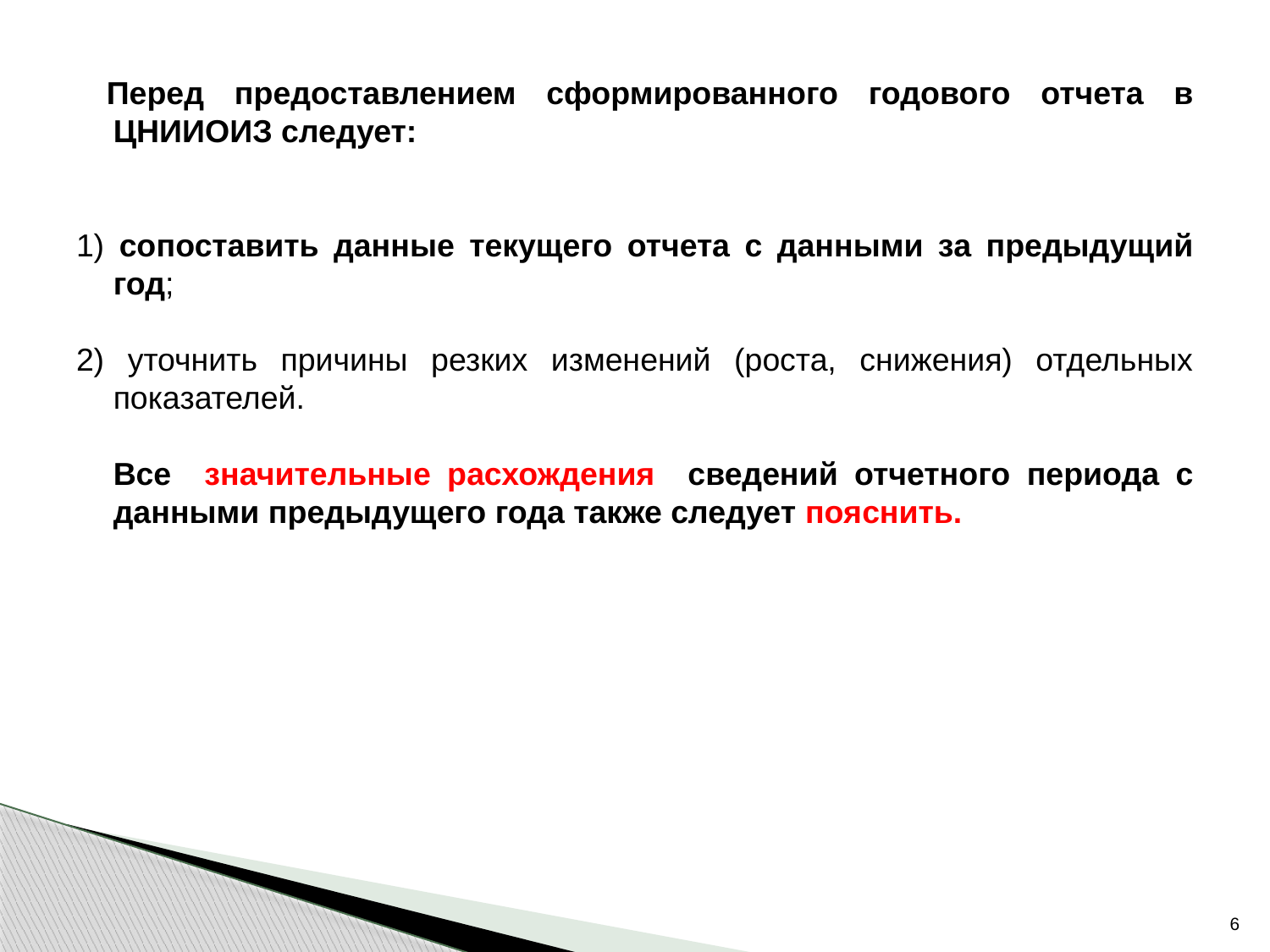

Перед предоставлением сформированного годового отчета в ЦНИИОИЗ следует:

1) сопоставить данные текущего отчета с данными за предыдущий год;

2) уточнить причины резких изменений (роста, снижения) отдельных показателей.

	Все  значительные расхождения  сведений отчетного периода с данными предыдущего года также следует пояснить.
6